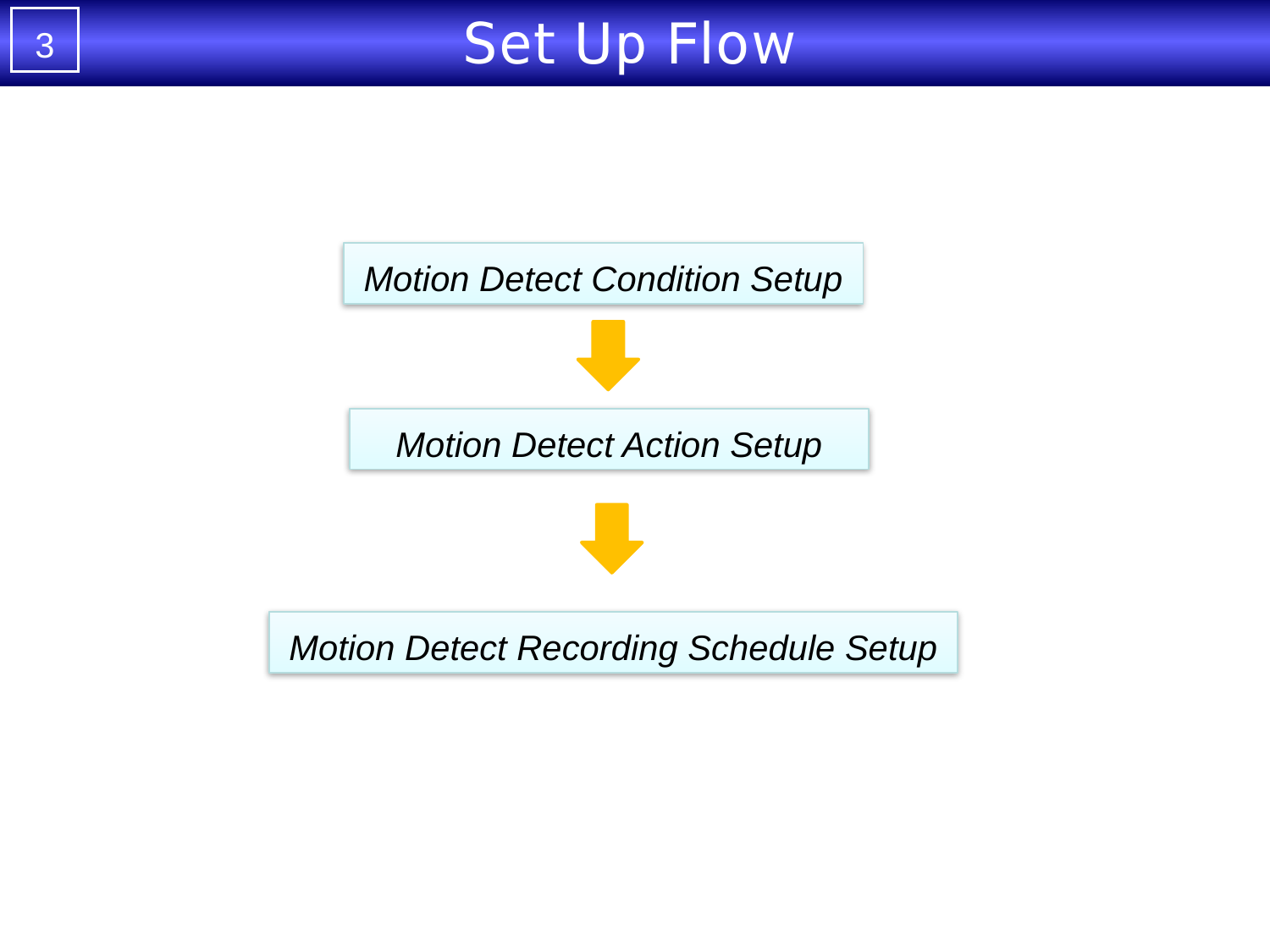

Set Up Flow
Motion Detect Condition Setup

Motion Detect Action Setup

Motion Detect Recording Schedule Setup